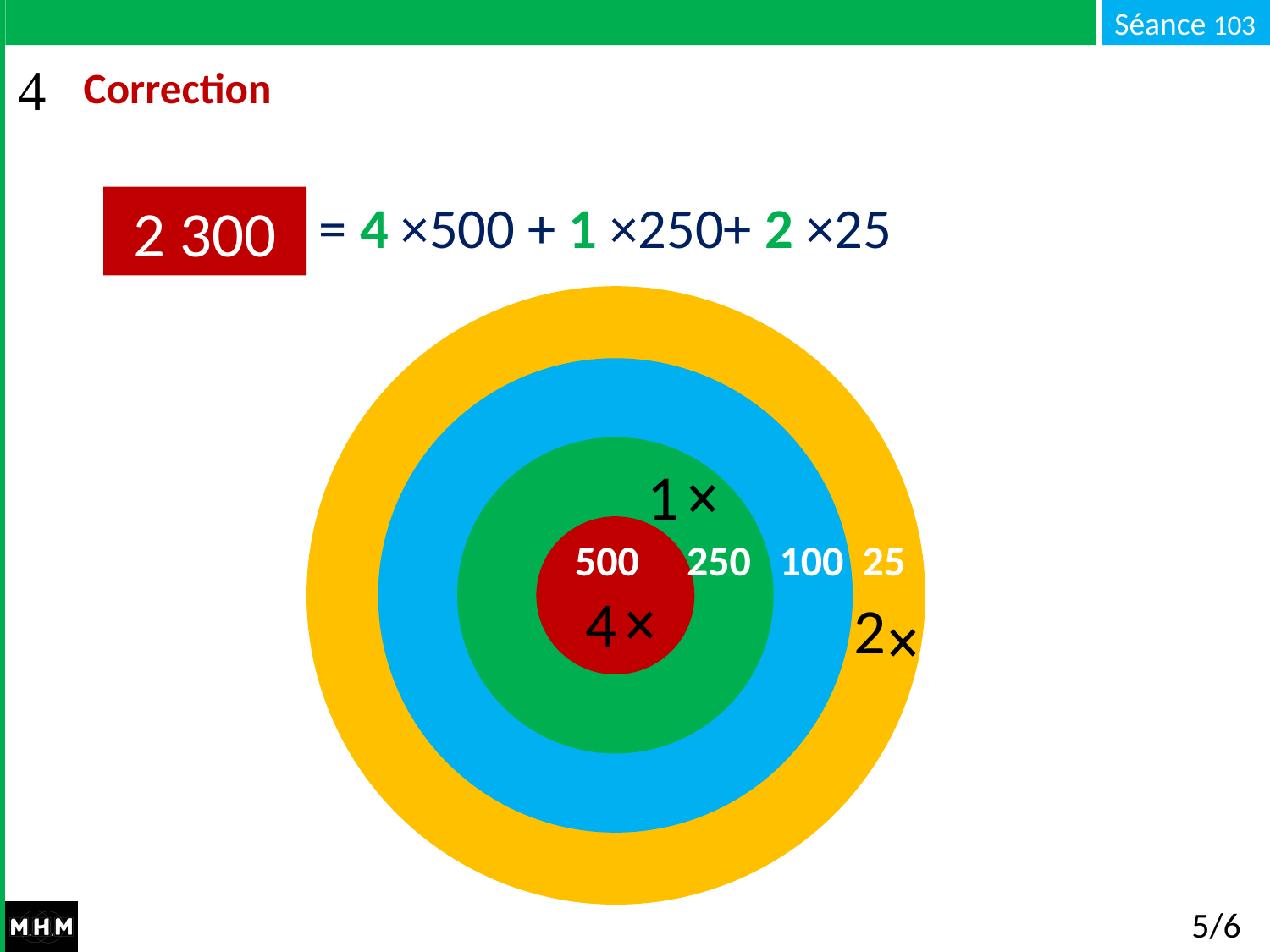

# Correction
= 4 ×500 + 1 ×250+ 2 ×25
2 300

 500     250   100  25
1

4

2

5/6